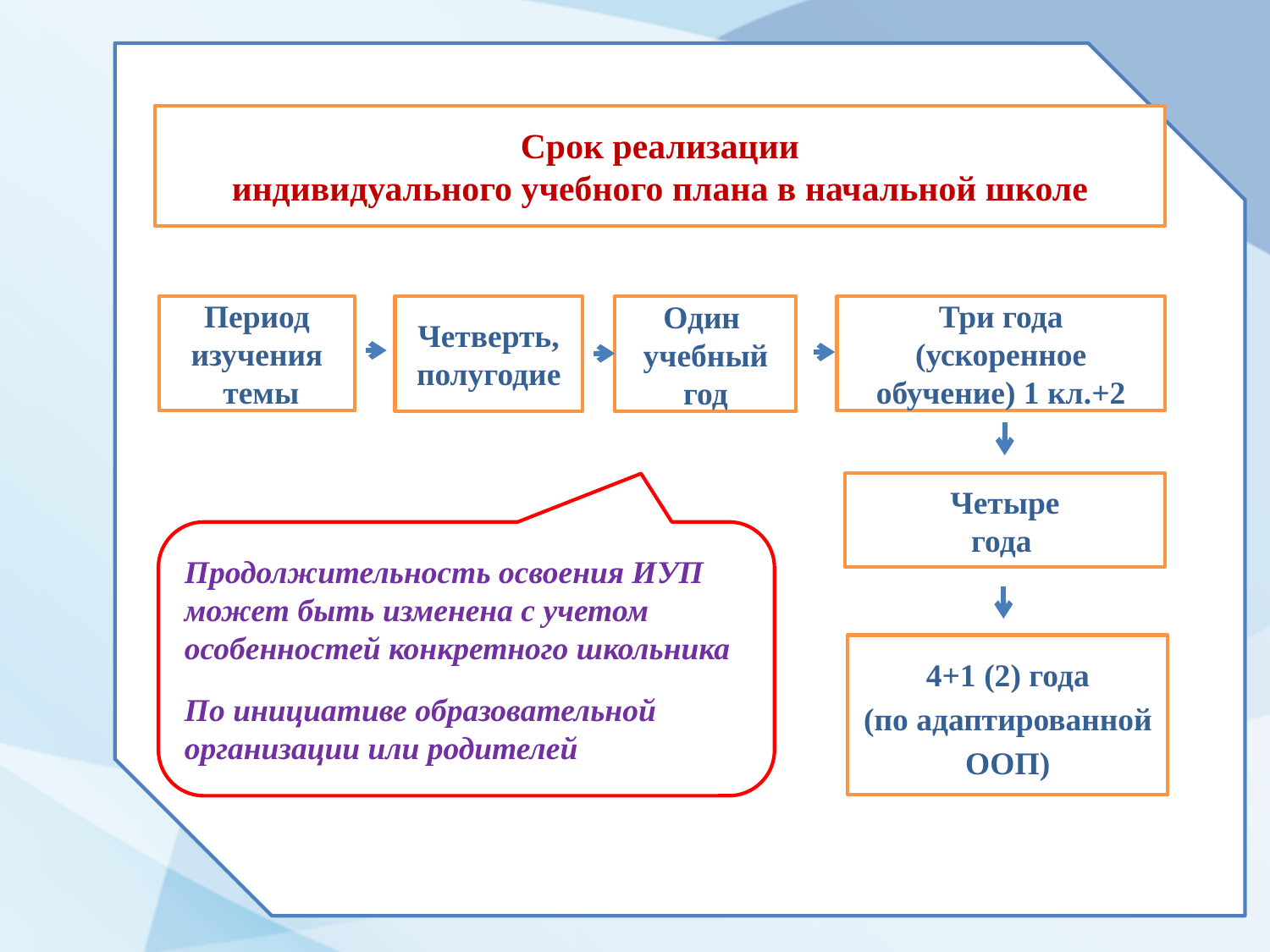

Срок реализации
индивидуального учебного плана в начальной школе
Период изучения
 темы
Четверть, полугодие
Один
учебный год
Три года (ускоренное обучение) 1 кл.+2
Четыре
года
Продолжительность освоения ИУП может быть изменена с учетом особенностей конкретного школьника

По инициативе образовательной организации или родителей
4+1 (2) года
(по адаптированной ООП)